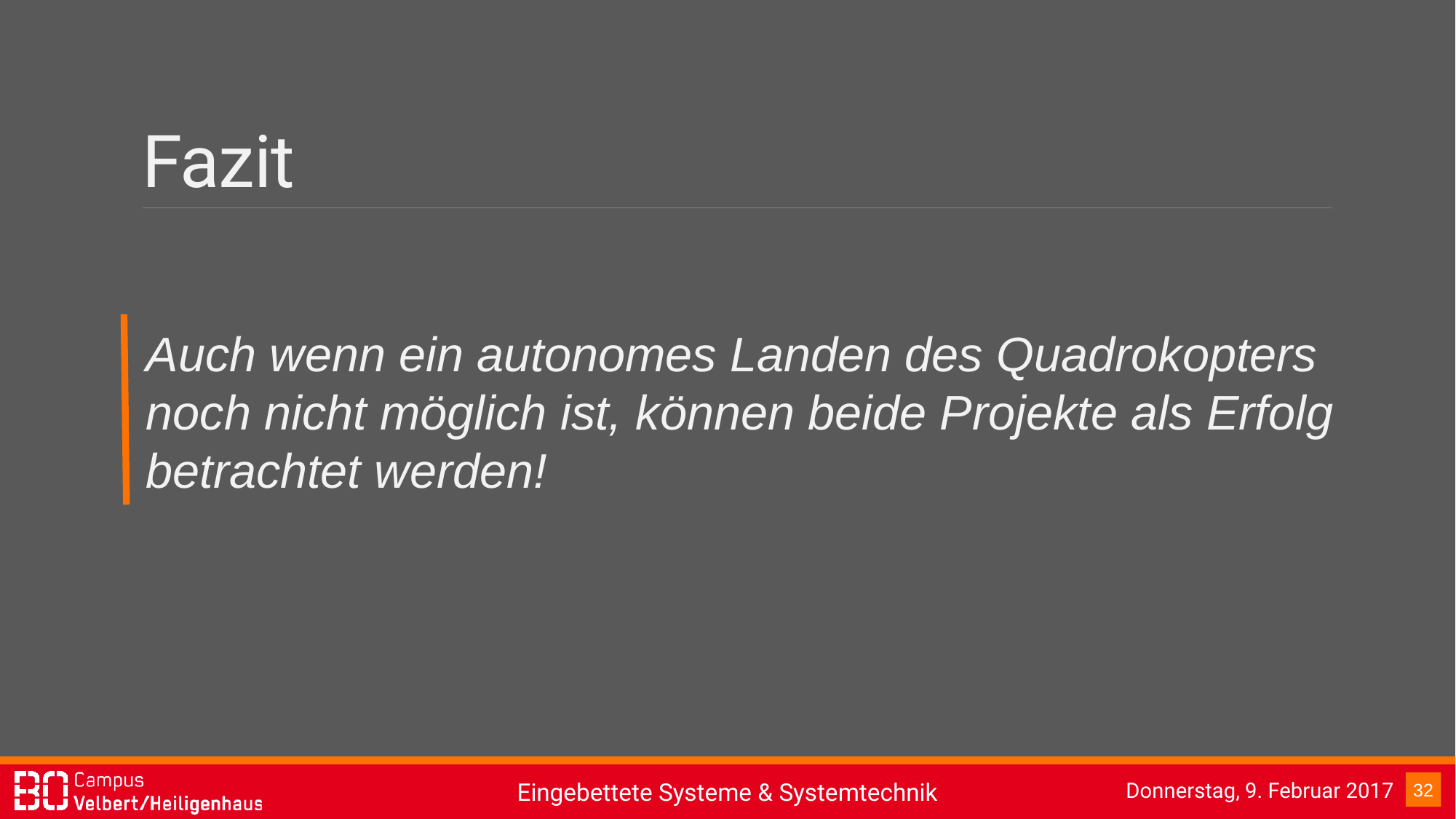

# Fazit
Auch wenn ein autonomes Landen des Quadrokopters noch nicht möglich ist, können beide Projekte als Erfolg betrachtet werden!
Donnerstag, 9. Februar 2017
32